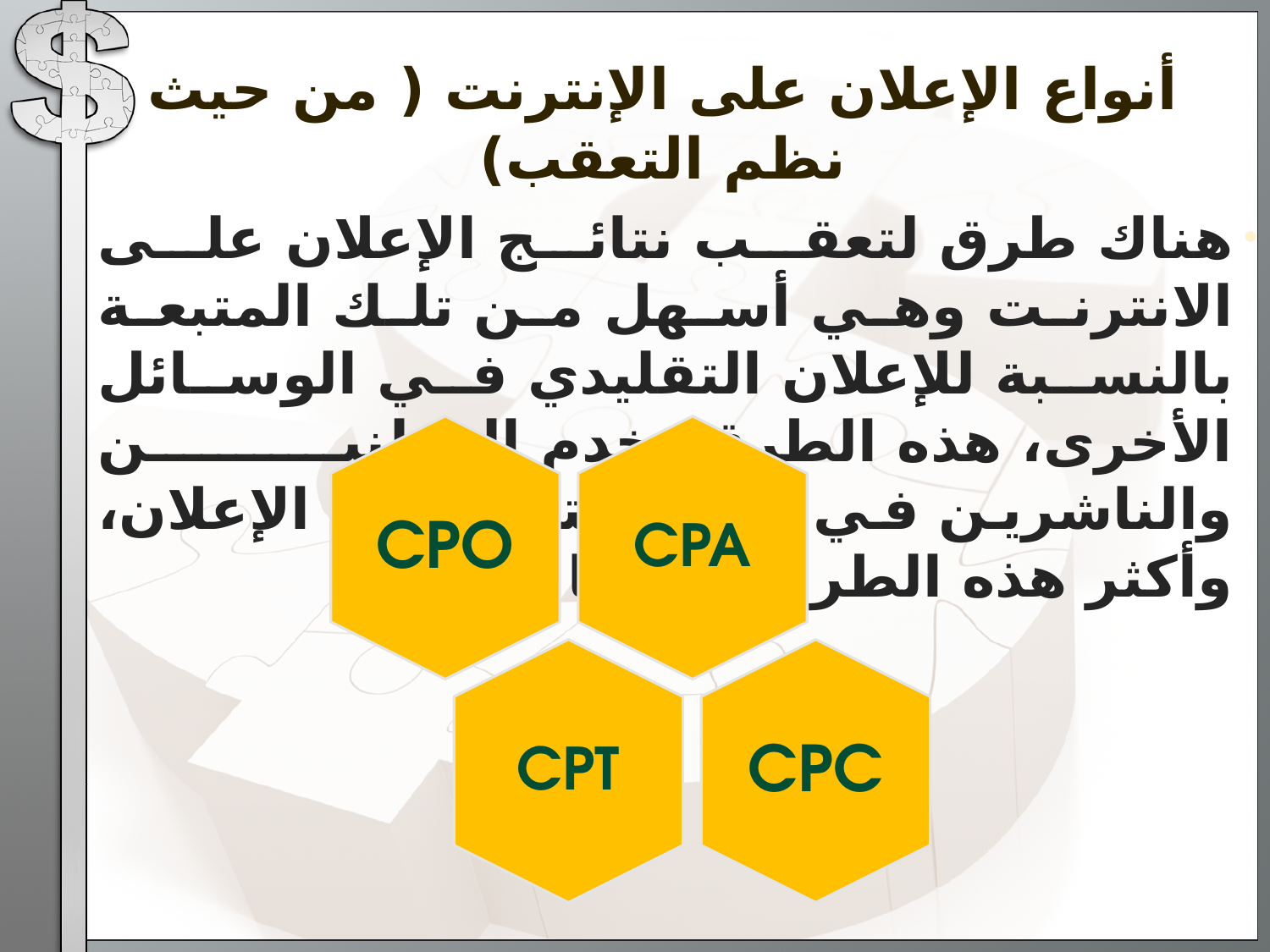

# أنواع الإعلان على الإنترنت ( من حيث نظم التعقب)
هناك طرق لتعقب نتائج الإعلان على الانترنت وهي أسهل من تلك المتبعة بالنسبة للإعلان التقليدي في الوسائل الأخرى، هذه الطرق تخدم المعلنين والناشرين في عملية تتبع نتائج الإعلان، وأكثر هذه الطرق شيوعا هي:

CPA
CPO
CPT
CPC